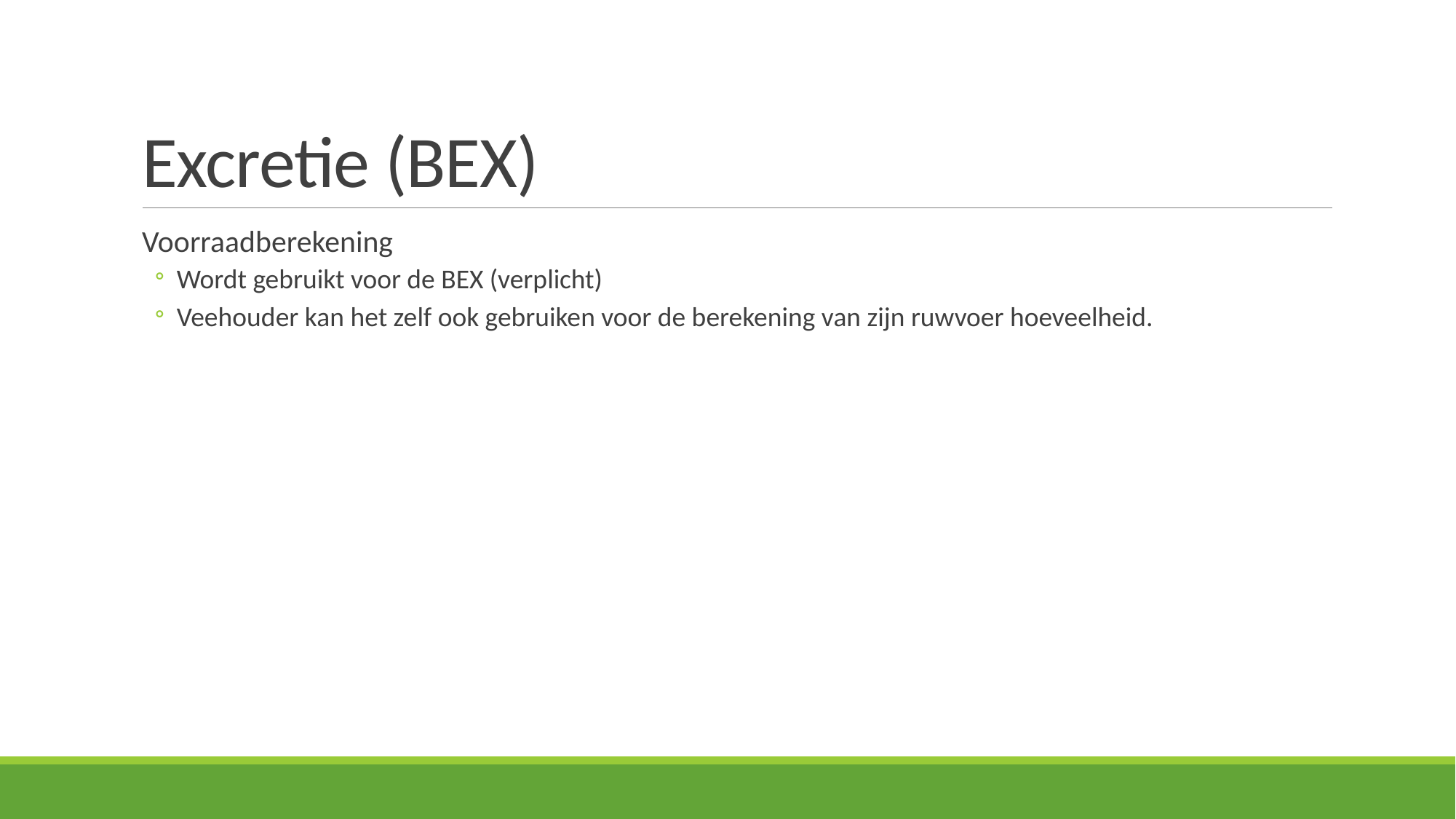

# Excretie (BEX)
Voorraadberekening
Wordt gebruikt voor de BEX (verplicht)
Veehouder kan het zelf ook gebruiken voor de berekening van zijn ruwvoer hoeveelheid.